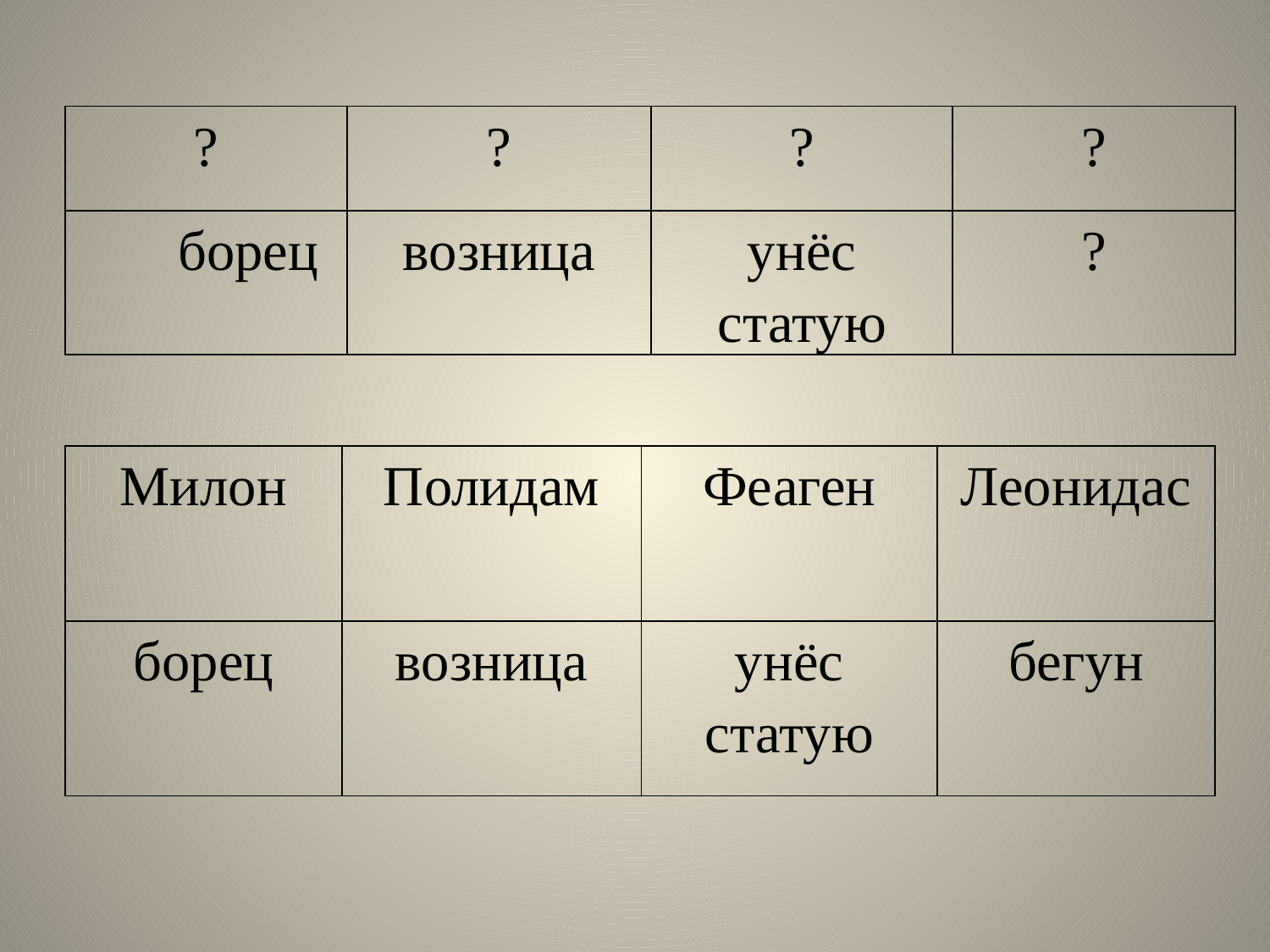

| ? | ? | ? | ? |
| --- | --- | --- | --- |
| борец | возница | унёс статую | ? |
| Милон | Полидам | Феаген | Леонидас |
| --- | --- | --- | --- |
| борец | возница | унёс статую | бегун |